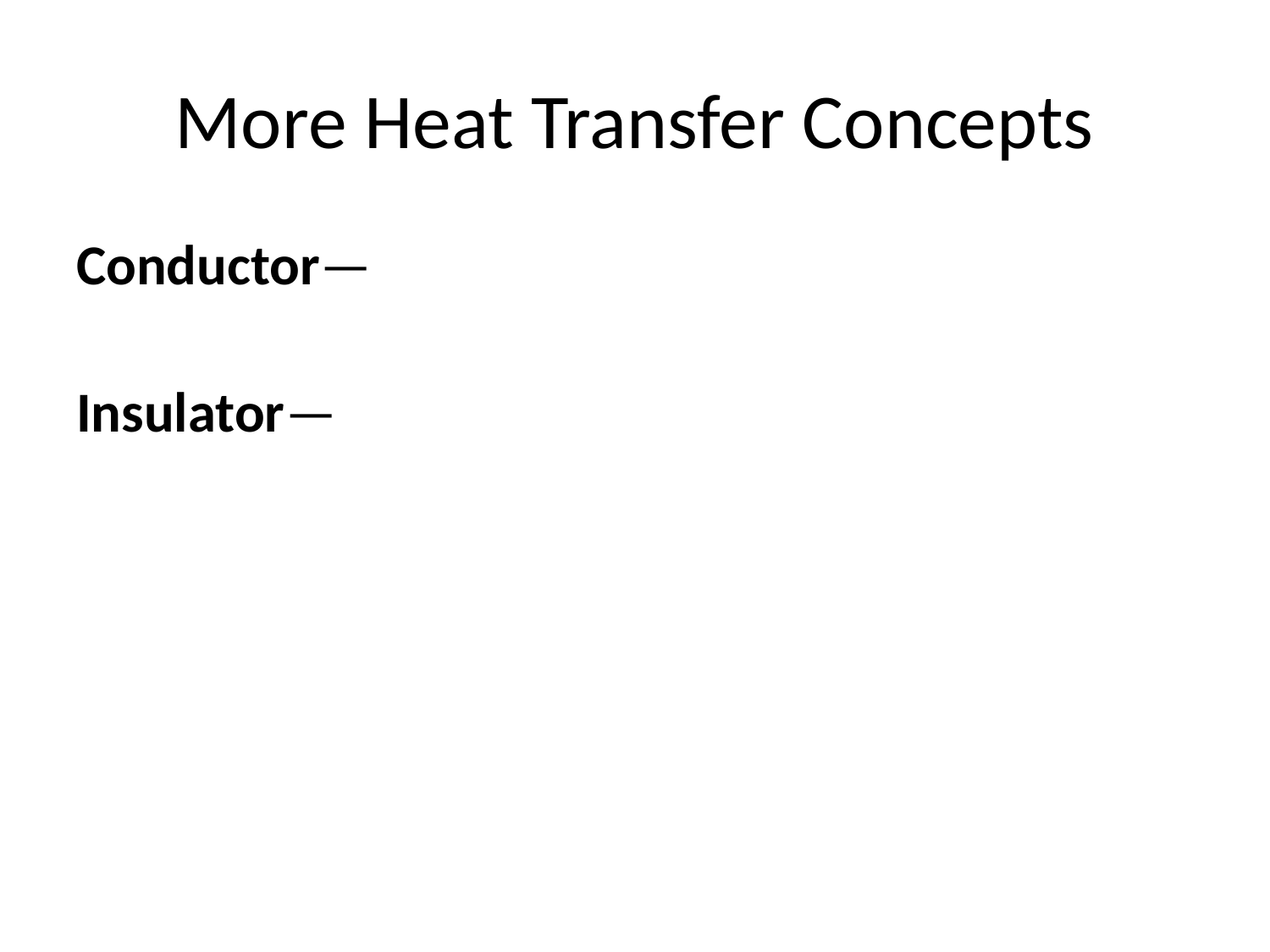

# More Heat Transfer Concepts
Conductor—
Insulator—